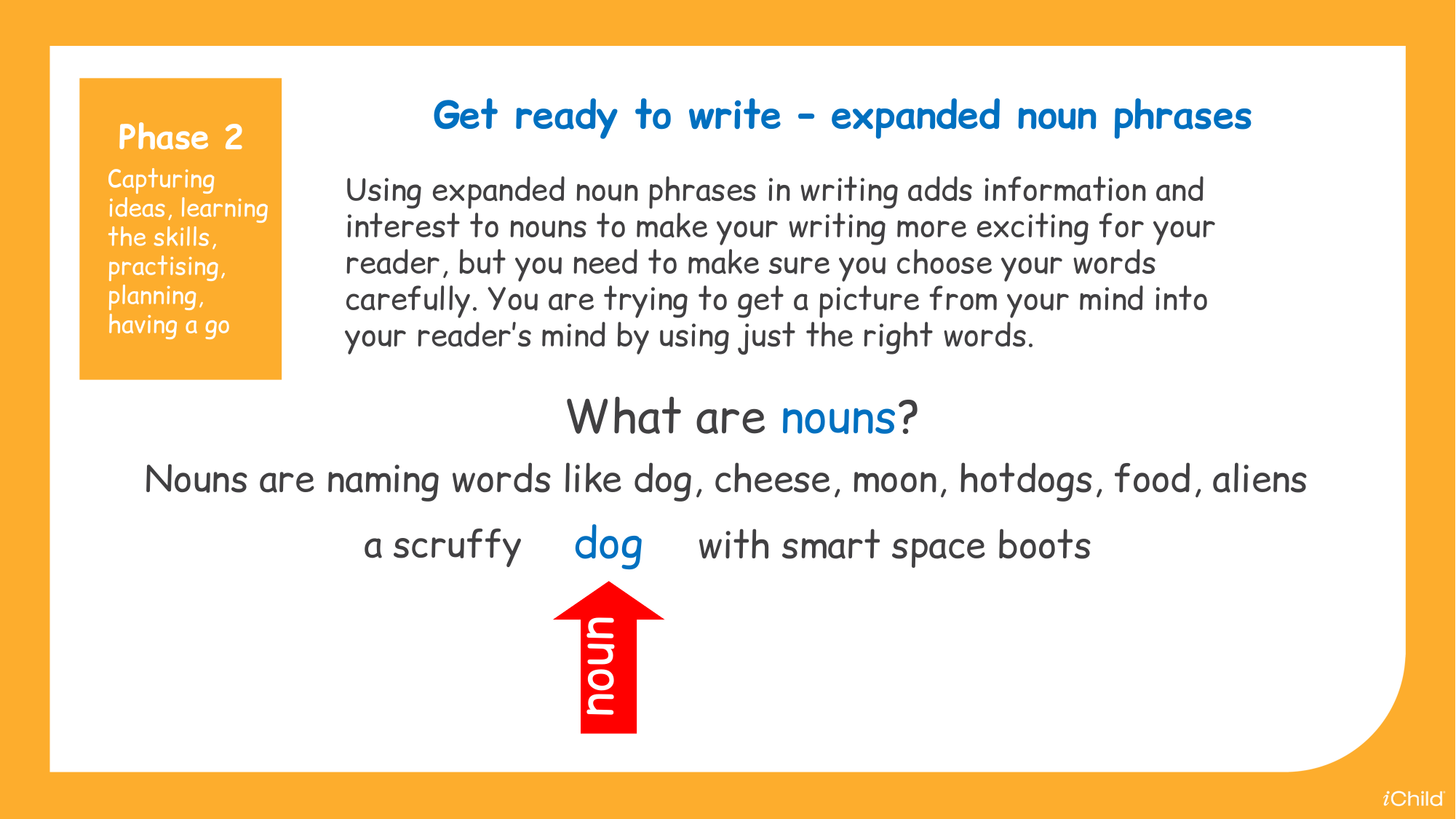

Phase 2
Capturing ideas, learning the skills, practising, planning, having a go
Get ready to write – expanded noun phrases
Using expanded noun phrases in writing adds information and interest to nouns to make your writing more exciting for your reader, but you need to make sure you choose your words carefully. You are trying to get a picture from your mind into your reader’s mind by using just the right words.
What are nouns?
Nouns are naming words like dog, cheese, moon, hotdogs, food, aliens
dog
a scruffy
with smart space boots
noun